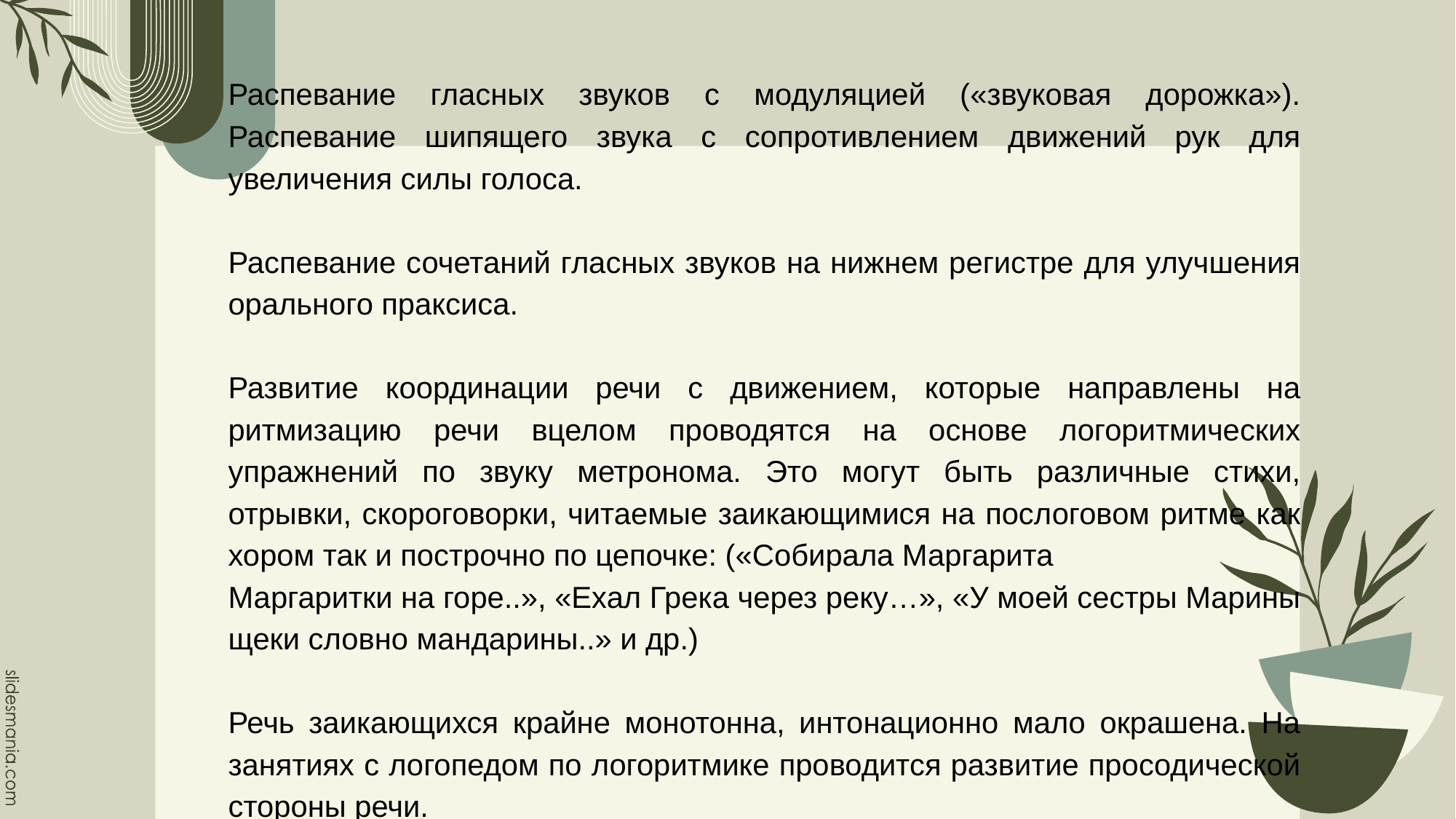

Распевание гласных звуков с модуляцией («звуковая дорожка»). Распевание шипящего звука с сопротивлением движений рук для увеличения силы голоса.

Распевание сочетаний гласных звуков на нижнем регистре для улучшения орального праксиса.

Развитие координации речи с движением, которые направлены на ритмизацию речи вцелом проводятся на основе логоритмических упражнений по звуку метронома. Это могут быть различные стихи, отрывки, скороговорки, читаемые заикающимися на послоговом ритме как хором так и построчно по цепочке: («Собирала Маргарита
Маргаритки на горе..», «Ехал Грека через реку…», «У моей сестры Марины щеки словно мандарины..» и др.)

Речь заикающихся крайне монотонна, интонационно мало окрашена. На занятиях с логопедом по логоритмике проводится развитие просодической стороны речи.